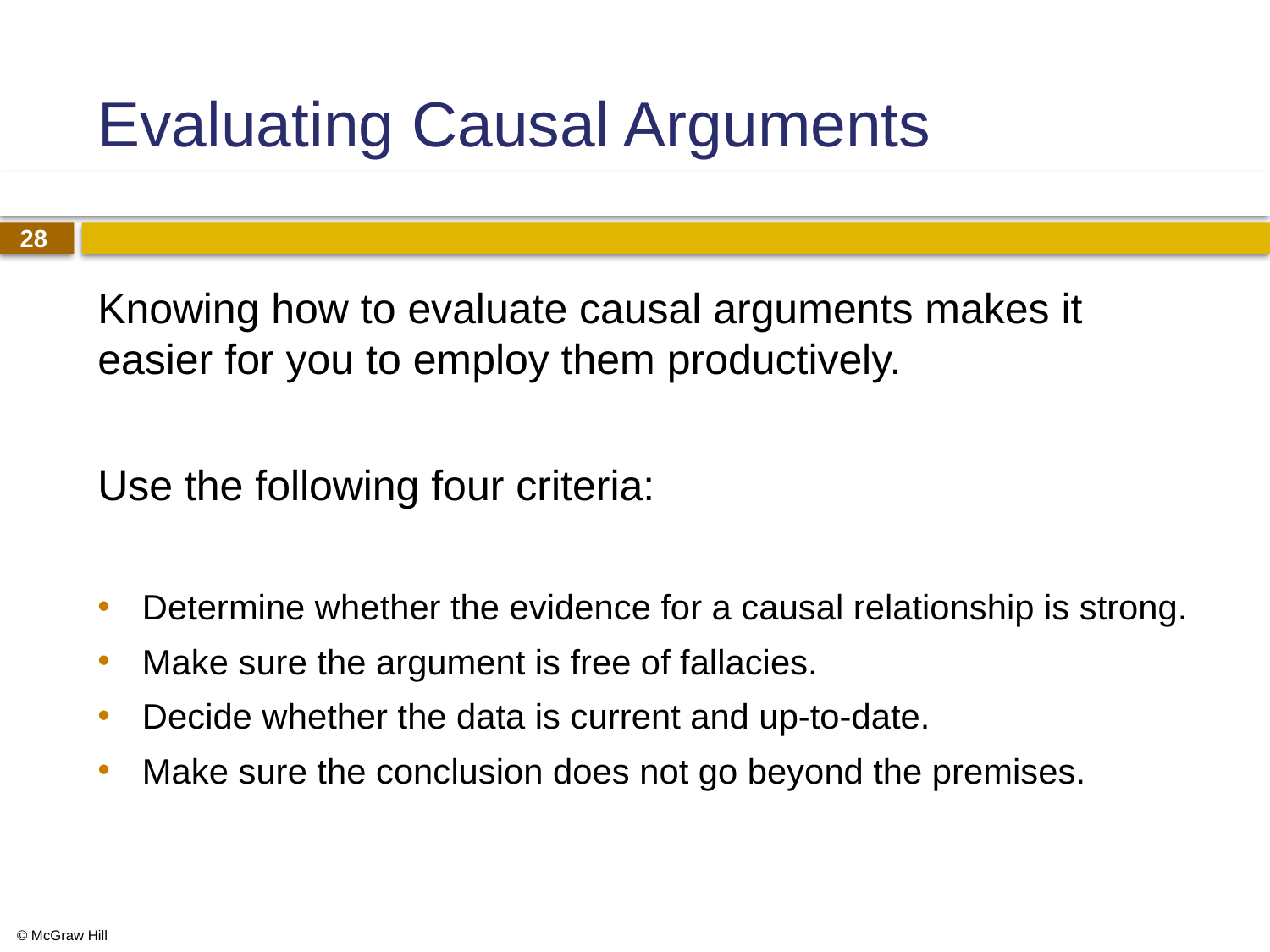

# Evaluating Causal Arguments
Knowing how to evaluate causal arguments makes it easier for you to employ them productively.

Use the following four criteria:

Determine whether the evidence for a causal relationship is strong.
Make sure the argument is free of fallacies.
Decide whether the data is current and up-to-date.
Make sure the conclusion does not go beyond the premises.